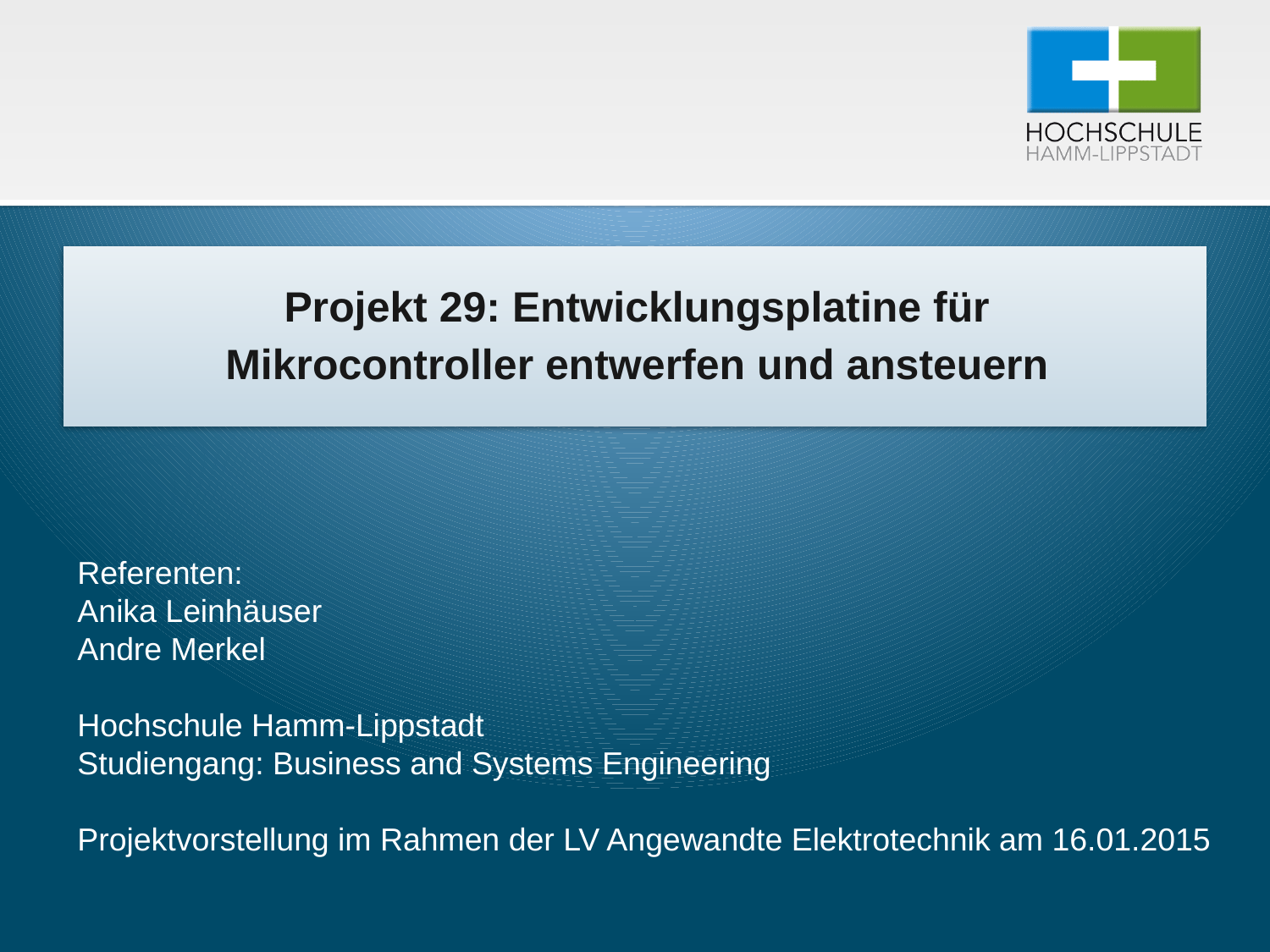

Projekt 29: Entwicklungsplatine für
Mikrocontroller entwerfen und ansteuern
Referenten:
Anika Leinhäuser
Andre Merkel

Hochschule Hamm-Lippstadt
Studiengang: Business and Systems Engineering

Projektvorstellung im Rahmen der LV Angewandte Elektrotechnik am 16.01.2015